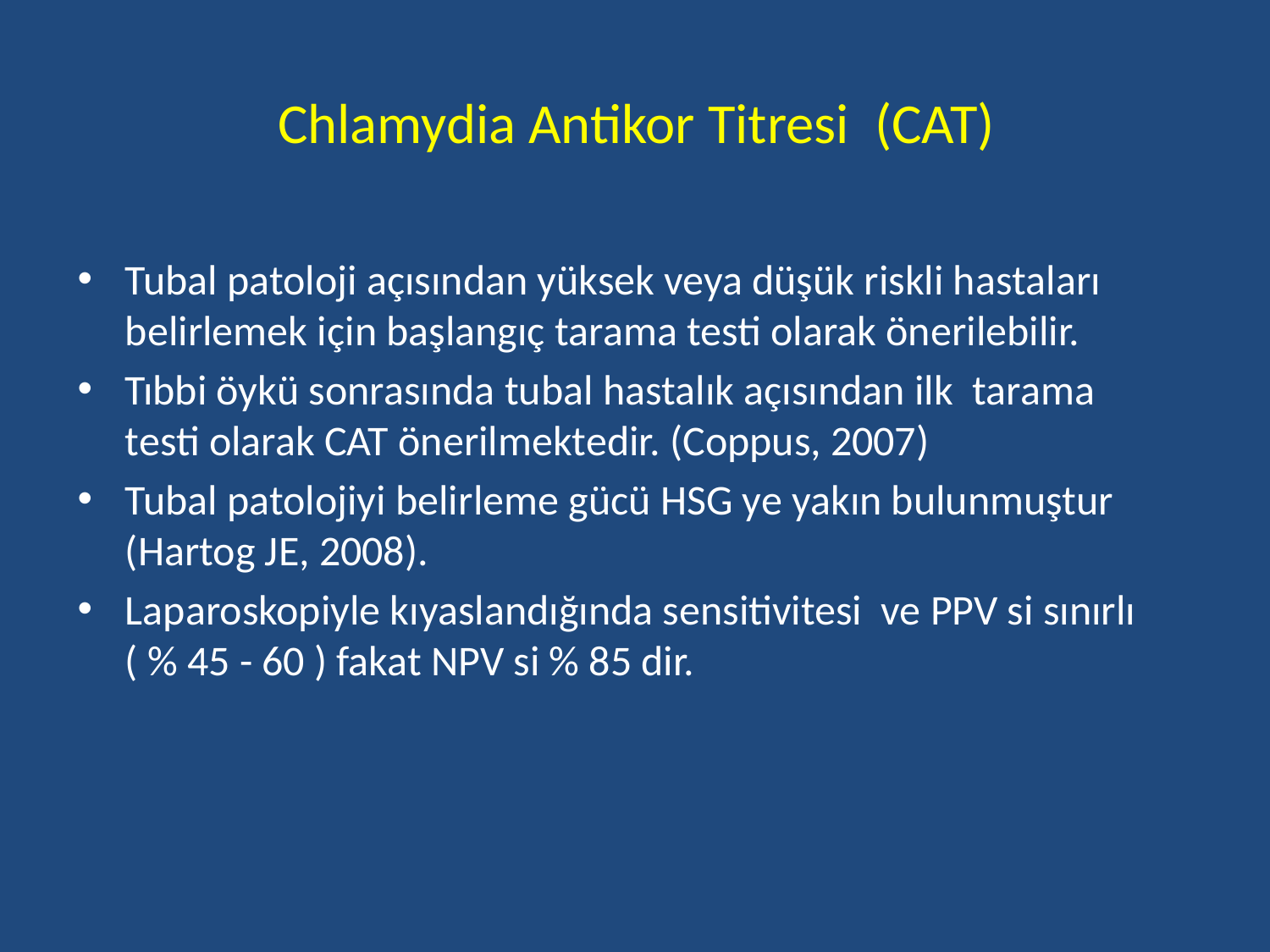

# Chlamydia Antikor Titresi  (CAT)
Tubal patoloji açısından yüksek veya düşük riskli hastaları belirlemek için başlangıç tarama testi olarak önerilebilir.
Tıbbi öykü sonrasında tubal hastalık açısından ilk  tarama testi olarak CAT önerilmektedir. (Coppus, 2007)
Tubal patolojiyi belirleme gücü HSG ye yakın bulunmuştur (Hartog JE, 2008).
Laparoskopiyle kıyaslandığında sensitivitesi  ve PPV si sınırlı   ( % 45 - 60 ) fakat NPV si % 85 dir.